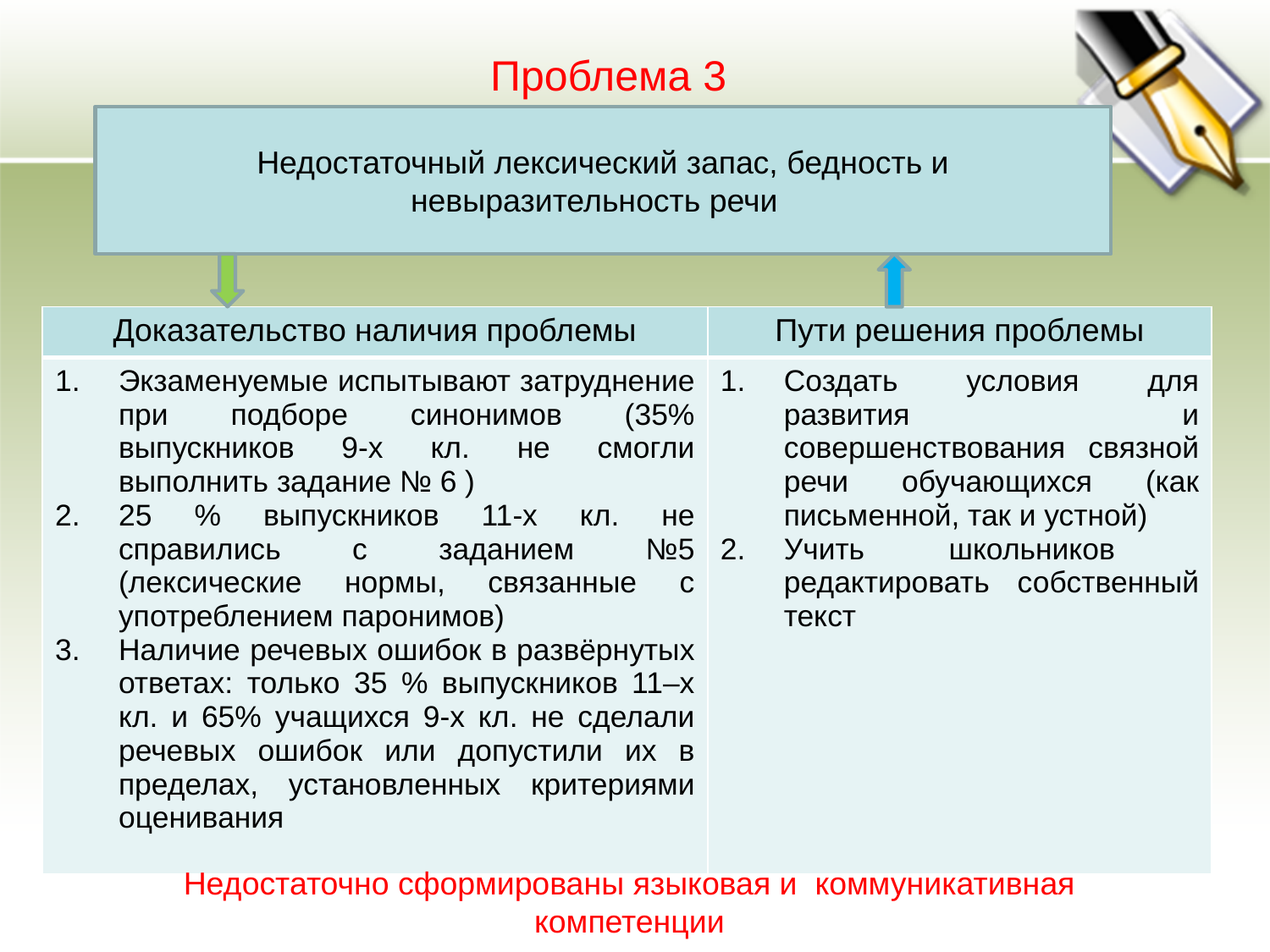

Проблема 3
Недостаточный лексический запас, бедность и невыразительность речи

| Доказательство наличия проблемы | Пути решения проблемы |
| --- | --- |
| Экзаменуемые испытывают затруднение при подборе синонимов (35% выпускников 9-х кл. не смогли выполнить задание № 6 ) 25 % выпускников 11-х кл. не справились с заданием №5 (лексические нормы, связанные с употреблением паронимов) Наличие речевых ошибок в развёрнутых ответах: только 35 % выпускников 11–х кл. и 65% учащихся 9-х кл. не сделали речевых ошибок или допустили их в пределах, установленных критериями оценивания | Создать условия для развития и совершенствования связной речи обучающихся (как письменной, так и устной) Учить школьников редактировать собственный текст |
Недостаточно сформированы языковая и  коммуникативная компетенции